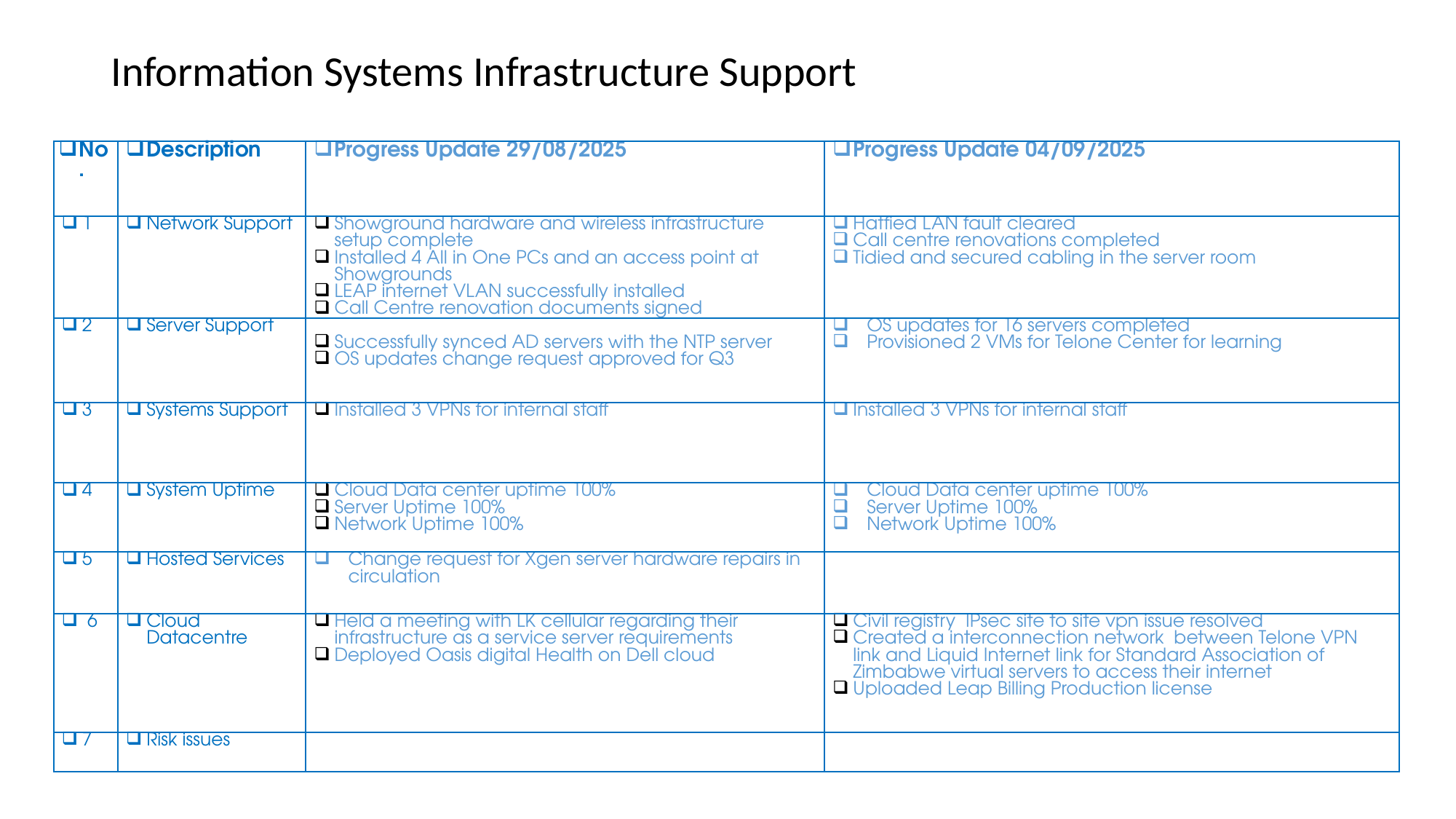

# Information Systems Infrastructure Support
| No. | Description | Progress Update 29/08/2025 | Progress Update 04/09/2025 |
| --- | --- | --- | --- |
| 1 | Network Support | Showground hardware and wireless infrastructure setup complete Installed 4 All in One PCs and an access point at Showgrounds LEAP internet VLAN successfully installed Call Centre renovation documents signed | Hatfied LAN fault cleared Call centre renovations completed Tidied and secured cabling in the server room |
| 2 | Server Support | Successfully synced AD servers with the NTP server OS updates change request approved for Q3 | OS updates for 16 servers completed Provisioned 2 VMs for Telone Center for learning |
| 3 | Systems Support | Installed 3 VPNs for internal staff | Installed 3 VPNs for internal staff |
| 4 | System Uptime | Cloud Data center uptime 100% Server Uptime 100% Network Uptime 100% | Cloud Data center uptime 100% Server Uptime 100% Network Uptime 100% |
| 5 | Hosted Services | Change request for Xgen server hardware repairs in circulation |  |
| 6 | Cloud Datacentre | Held a meeting with LK cellular regarding their infrastructure as a service server requirements Deployed Oasis digital Health on Dell cloud | Civil registry  IPsec site to site vpn issue resolved Created a interconnection network  between Telone VPN link and Liquid Internet link for Standard Association of Zimbabwe virtual servers to access their internet Uploaded Leap Billing Production license |
| 7 | Risk issues |  |  |